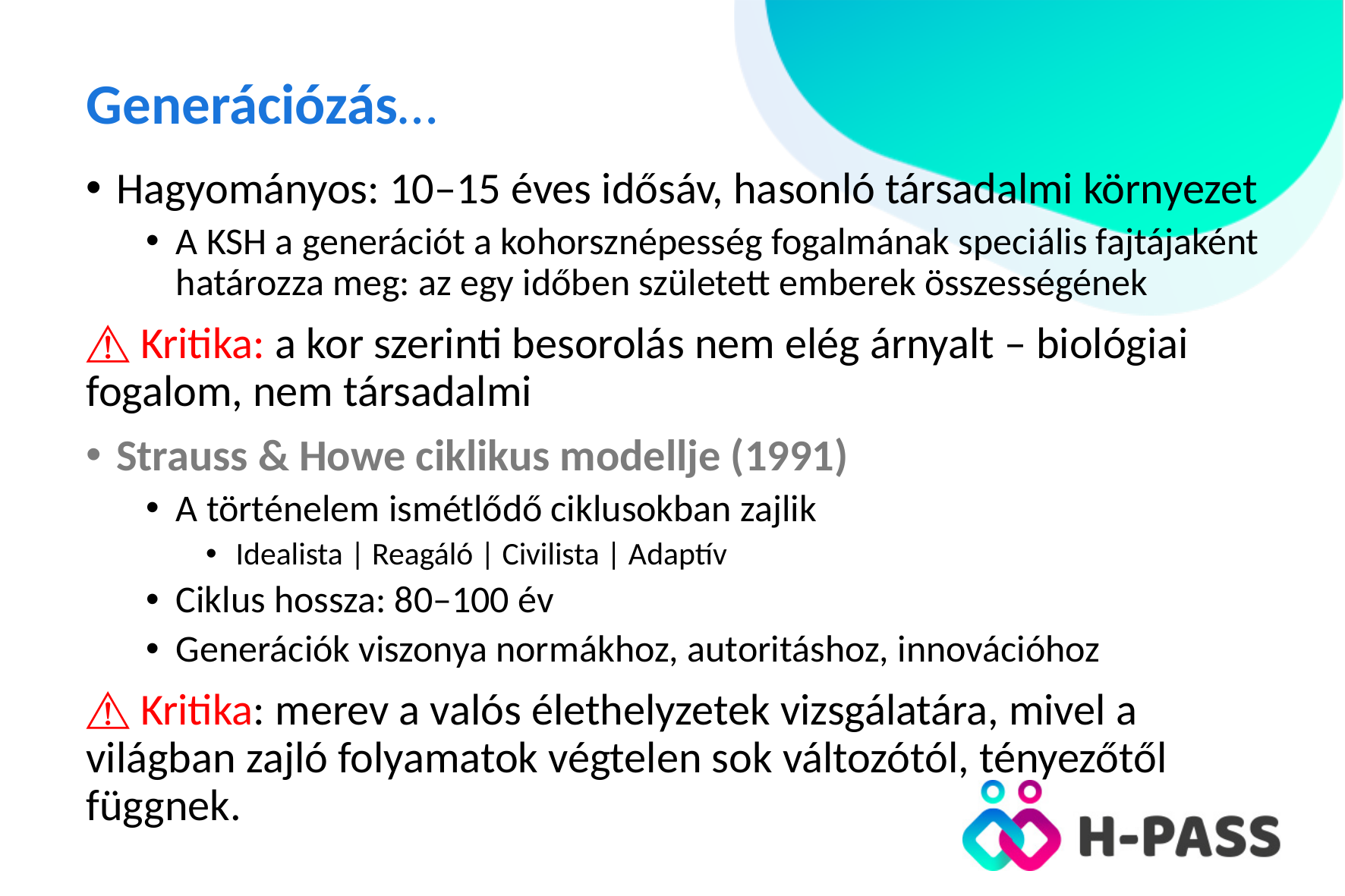

# Generációzás…
Hagyományos: 10–15 éves idősáv, hasonló társadalmi környezet
A KSH a generációt a kohorsznépesség fogalmának speciális fajtájaként határozza meg: az egy időben született emberek összességének
⚠ Kritika: a kor szerinti besorolás nem elég árnyalt – biológiai fogalom, nem társadalmi
Strauss & Howe ciklikus modellje (1991)
A történelem ismétlődő ciklusokban zajlik
Idealista | Reagáló | Civilista | Adaptív
Ciklus hossza: 80–100 év
Generációk viszonya normákhoz, autoritáshoz, innovációhoz
⚠ Kritika: merev a valós élethelyzetek vizsgálatára, mivel a világban zajló folyamatok végtelen sok változótól, tényezőtől függnek.